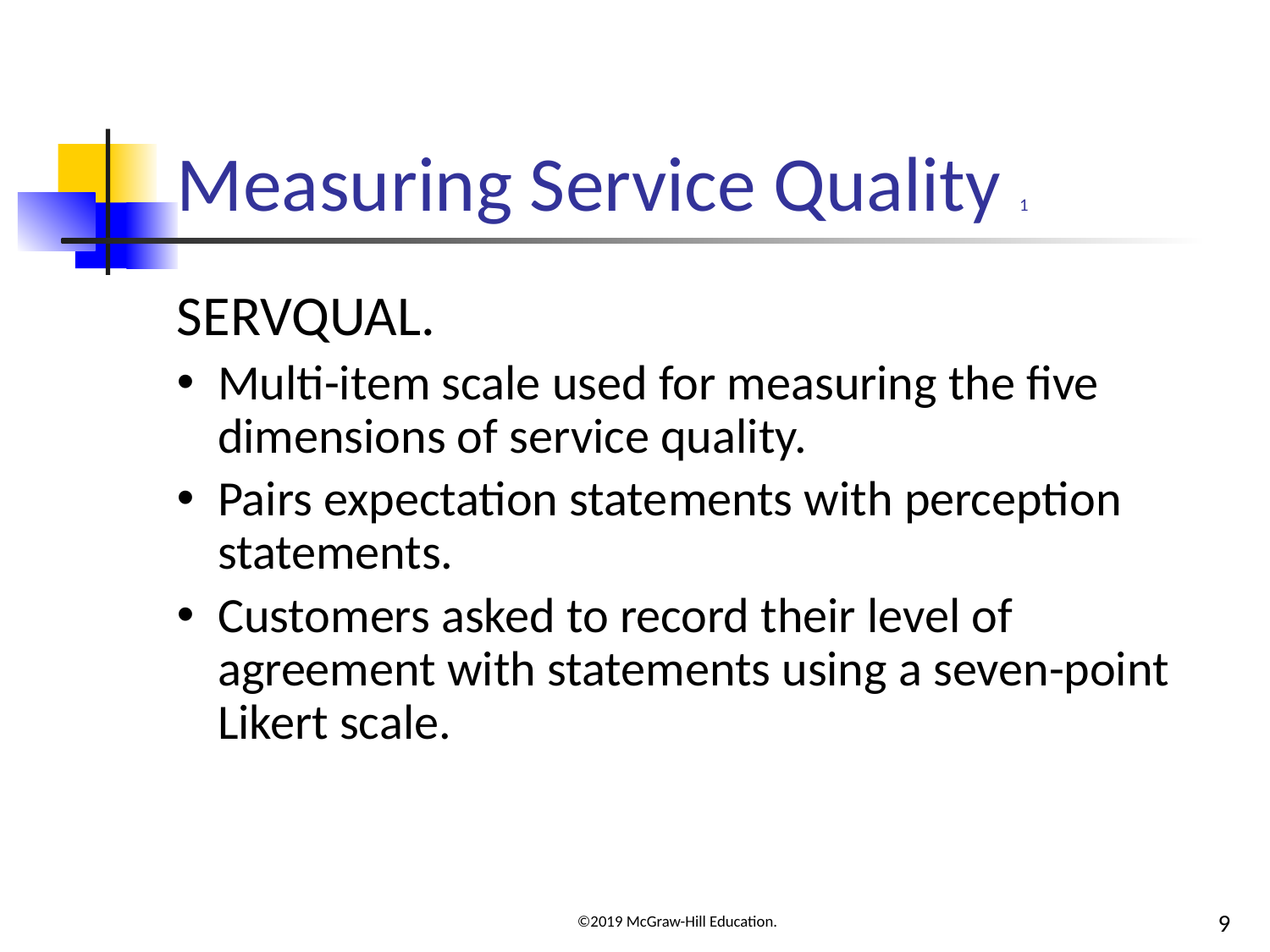

# Measuring Service Quality 1
SERVQUAL.
Multi-item scale used for measuring the five dimensions of service quality.
Pairs expectation statements with perception statements.
Customers asked to record their level of agreement with statements using a seven-point Likert scale.